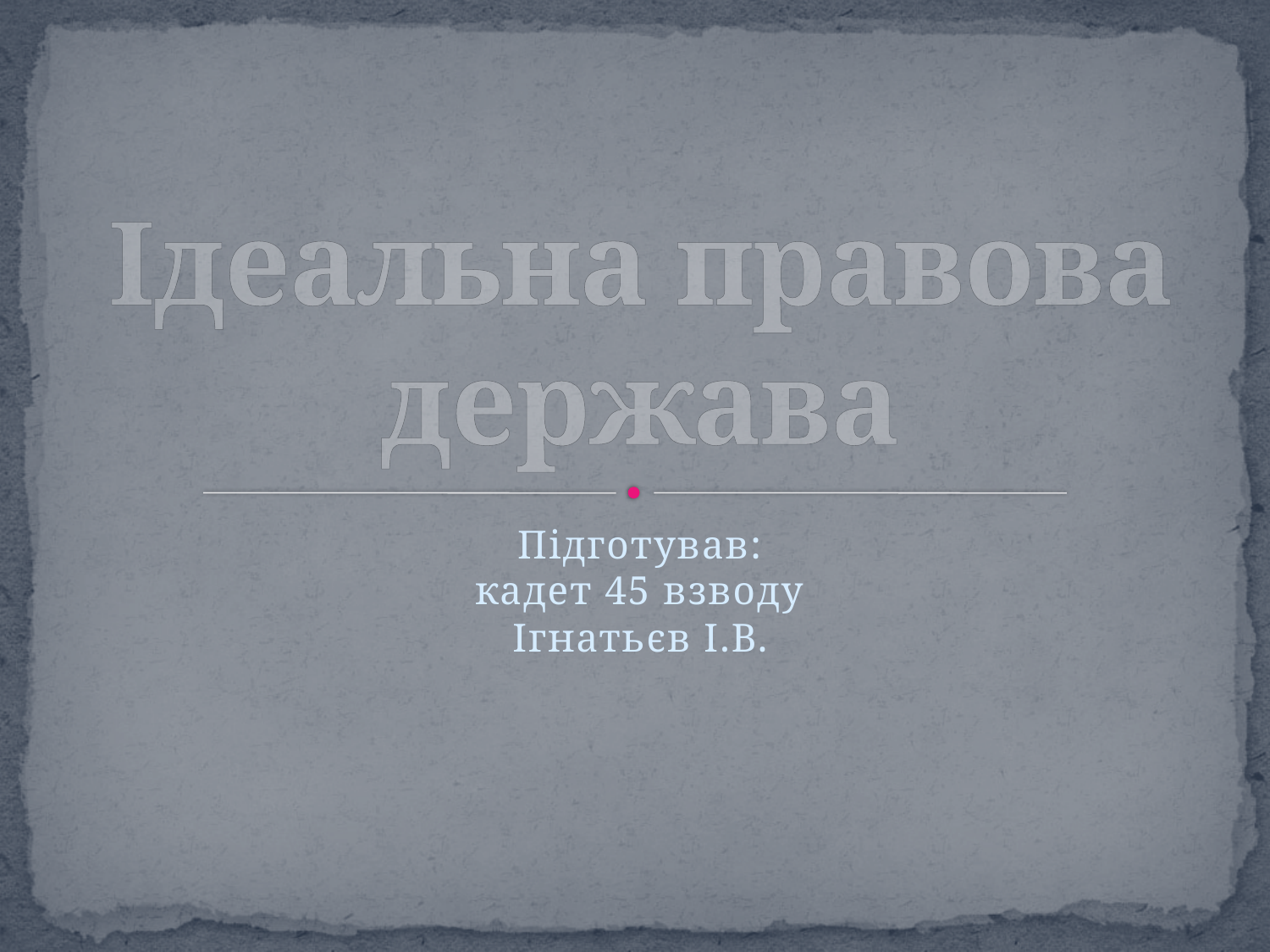

# Ідеальна правова держава
Підготував:
кадет 45 взводу
Ігнатьєв І.В.